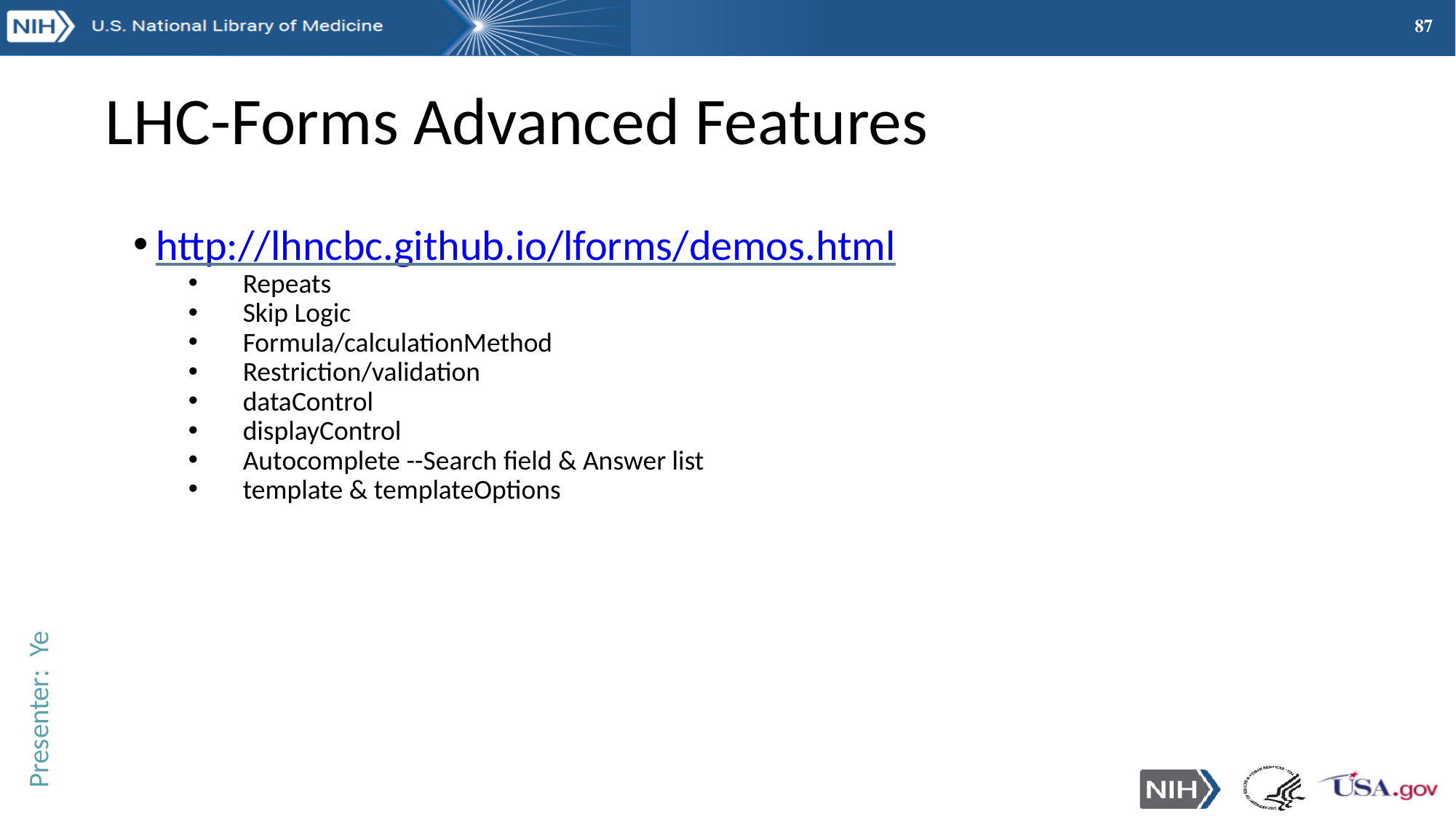

# LHC-Forms Advanced Features
http://lhncbc.github.io/lforms/demos.html
Repeats
Skip Logic
Formula/calculationMethod
Restriction/validation
dataControl
displayControl
Autocomplete --Search field & Answer list
template & templateOptions
Presenter:  Ye